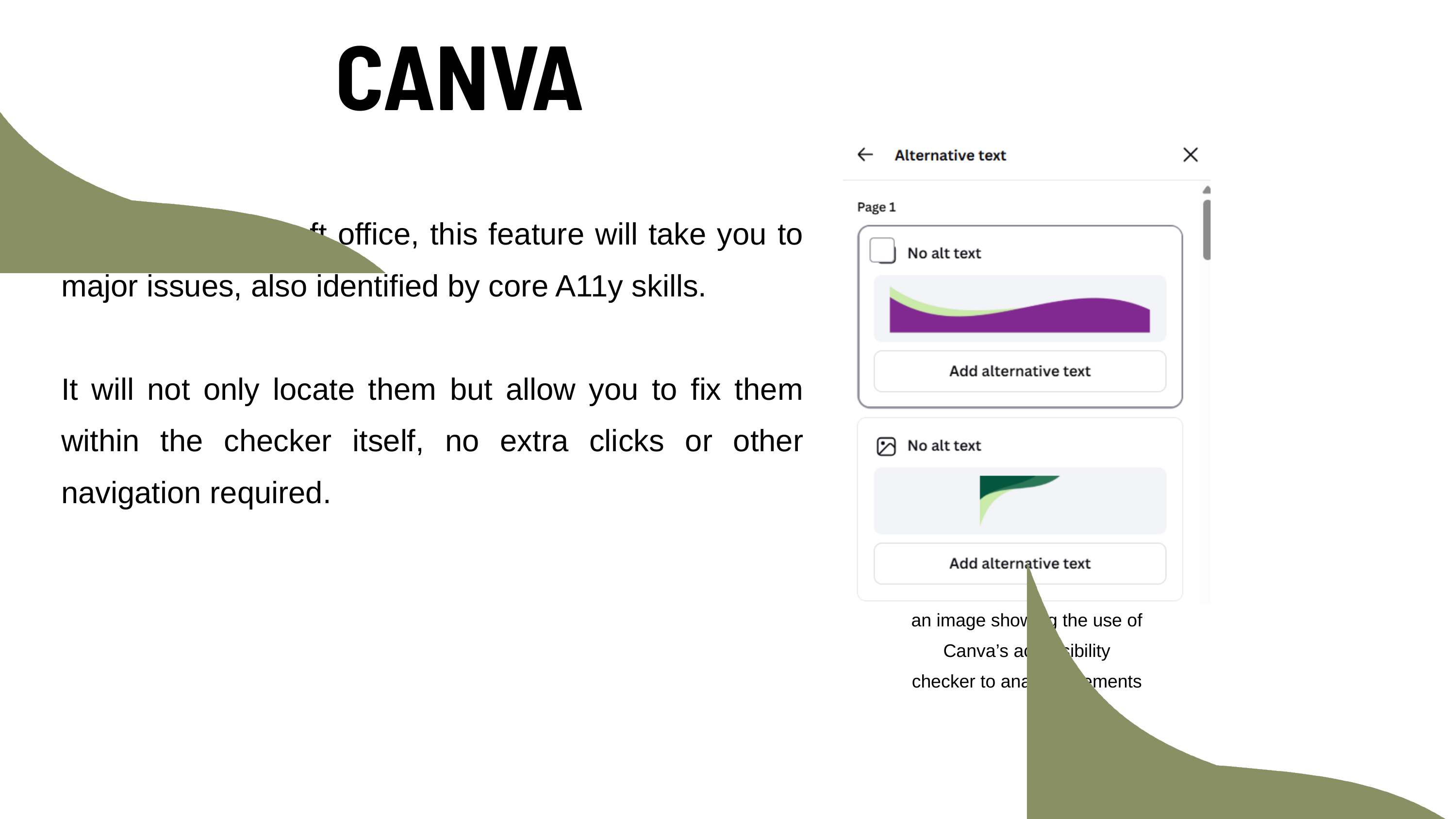

CANVA

Similar to Microsoft office, this feature will take you to major issues, also identified by core A11y skills.

It will not only locate them but allow you to fix them within the checker itself, no extra clicks or other navigation required.

an image showing the use of Canva’s accessibility checker to analyze elements